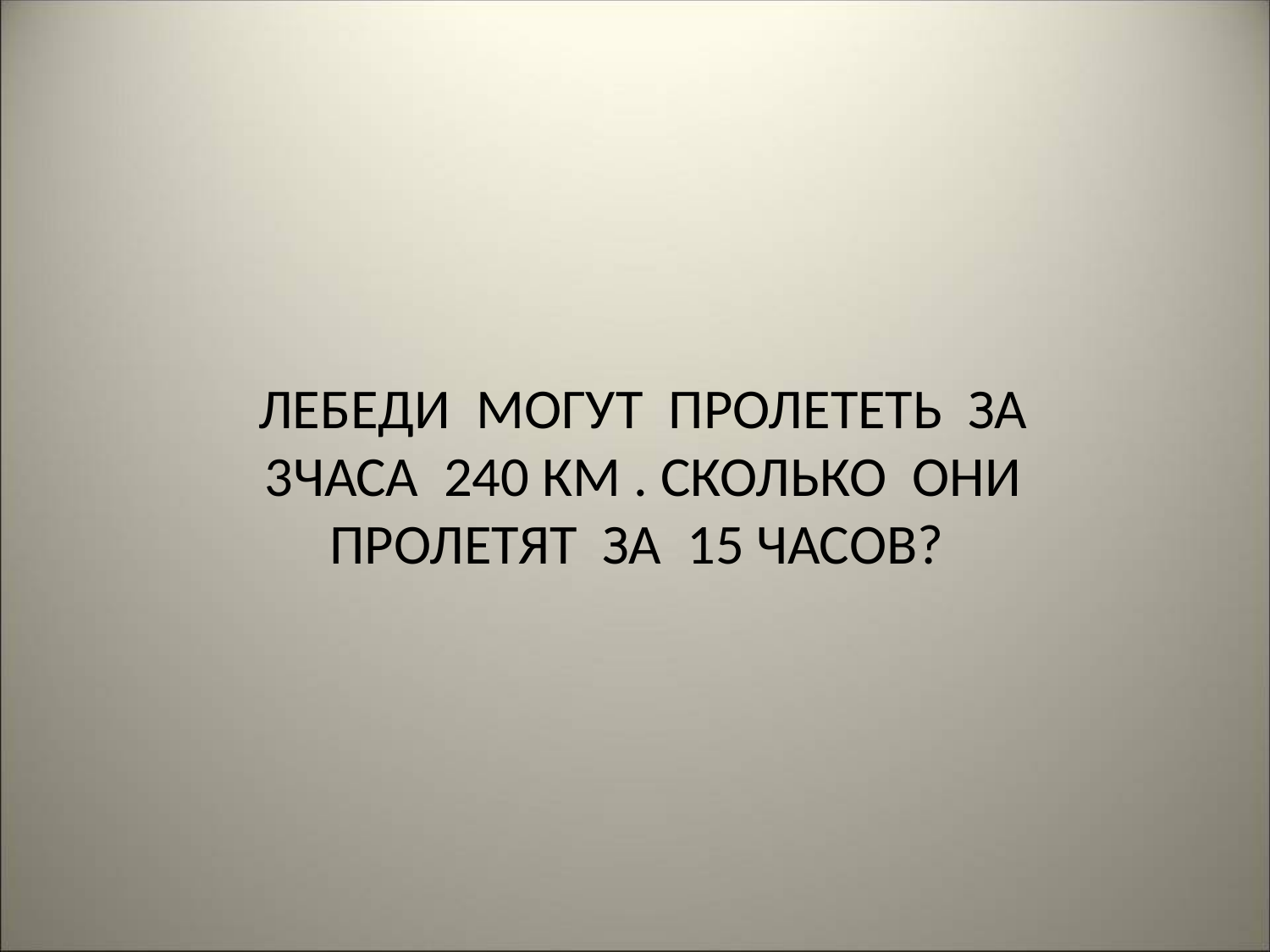

#
ЛЕБЕДИ  МОГУТ  ПРОЛЕТЕТЬ  ЗА  3ЧАСА  240 КМ . СКОЛЬКО  ОНИ  ПРОЛЕТЯТ  ЗА  15 ЧАСОВ?